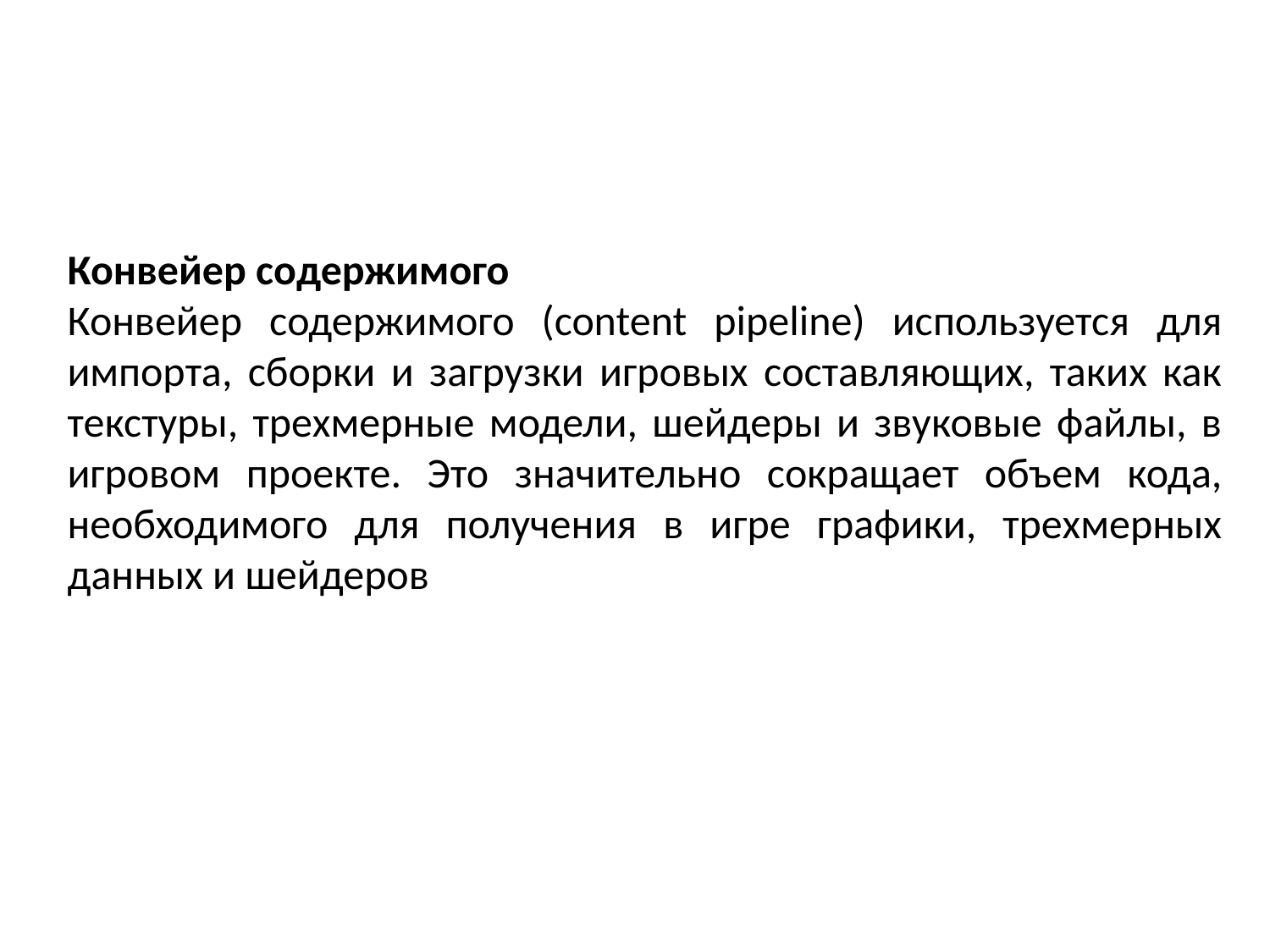

Конвейер содержимого
Конвейер содержимого (content pipeline) используется для импорта, сборки и загрузки игровых составляющих, таких как текстуры, трехмерные модели, шейдеры и звуковые файлы, в игровом проекте. Это значительно сокращает объем кода, необходимого для получения в игре графики, трехмерных данных и шейдеров